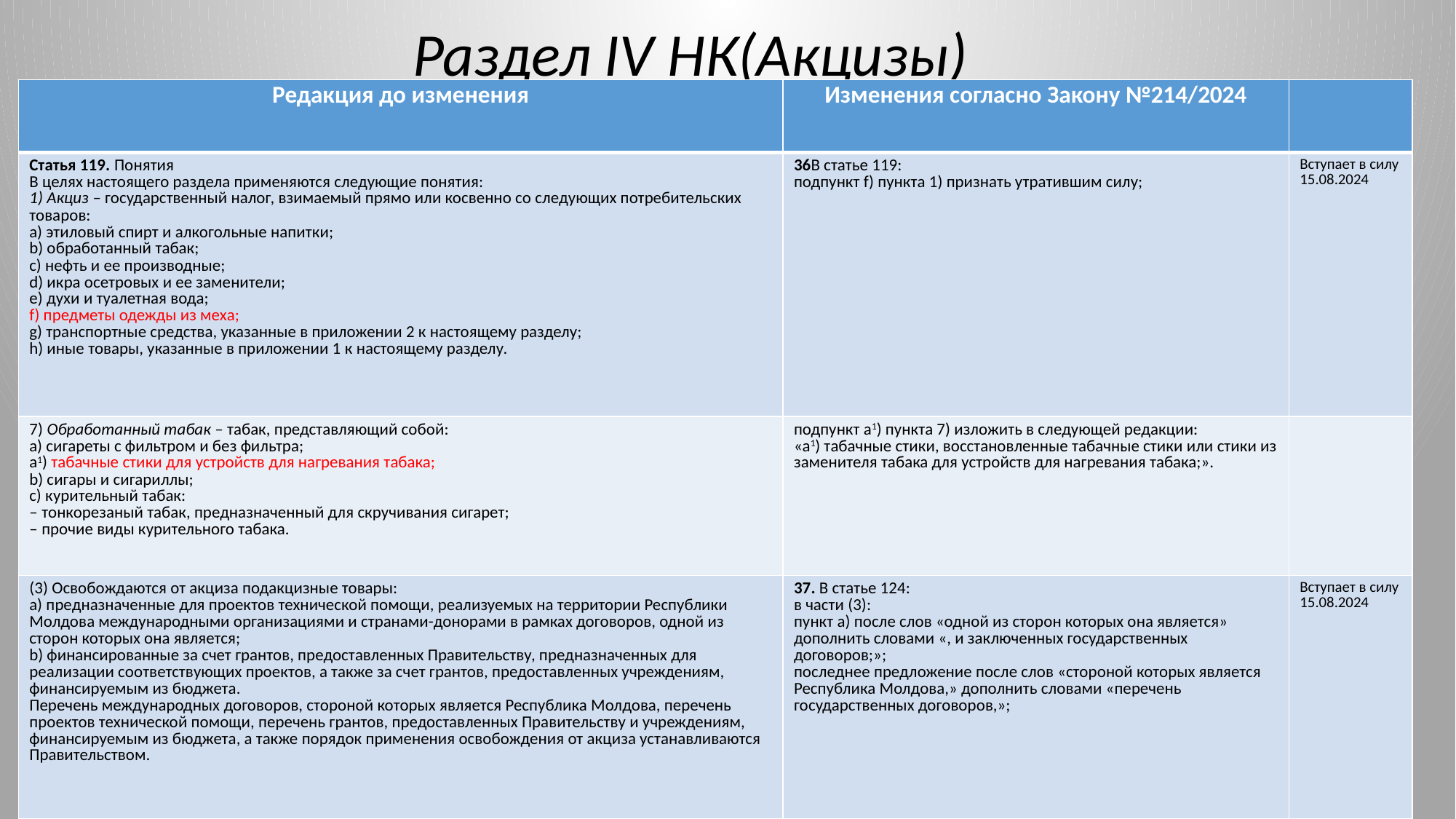

# Раздел IV НК(Aкцизы)
| Редакция до изменения | Изменения согласно Закону №214/2024 |  |
| --- | --- | --- |
| Статья 119. Понятия В целях настоящего раздела применяются следующие понятия: 1) Акциз – государственный налог, взимаемый прямо или косвенно со следующих потребительских товаров: а) этиловый спирт и алкогольные напитки; b) обработанный табак; c) нефть и ее производные; d) икра осетровых и ее заменители; e) духи и туалетная вода; f) предметы одежды из меха; g) транспортные средства, указанные в приложении 2 к настоящему разделу; h) иные товары, указанные в приложении 1 к настоящему разделу. | 36В статье 119: подпункт f) пункта 1) признать утратившим силу; | Вступает в силу 15.08.2024 |
| 7) Обработанный табак – табак, представляющий собой: а) сигареты с фильтром и без фильтра; a1) табачные стики для устройств для нагревания табака; b) сигары и сигариллы; c) курительный табак: – тонкорезаный табак, предназначенный для скручивания сигарет; – прочие виды курительного табака. | подпункт a1) пункта 7) изложить в следующей редакции: «a1) табачные стики, восстановленные табачные стики или стики из заменителя табака для устройств для нагревания табака;». |  |
| (3) Освобождаются от акциза подакцизные товары: a) предназначенные для проектов технической помощи, реализуемых на территории Республики Молдова международными организациями и странами-донорами в рамках договоров, одной из сторон которых она является; b) финансированные за счет грантов, предоставленных Правительству, предназначенных для реализации соответствующих проектов, а также за счет грантов, предоставленных учреждениям, финансируемым из бюджета. Перечень международных договоров, стороной которых является Республика Молдова, перечень проектов технической помощи, перечень грантов, предоставленных Правительству и учреждениям, финансируемым из бюджета, а также порядок применения освобождения от акциза устанавливаются Правительством. | 37. В статье 124: в части (3): пункт a) после слов «одной из сторон которых она является» дополнить словами «, и заключенных государственных договоров;»; последнее предложение после слов «стороной которых является Республика Молдова,» дополнить словами «перечень государственных договоров,»; | Вступает в силу 15.08.2024 |
| (111) Не облагаются акцизами подакцизные товары, импортируемые юридическими лицами в некоммерческих целях, если внутренняя стоимость этих товаров не превышает сумму в 100 евро. Если их внутренняя стоимость превышает указанный необлагаемый лимит, акцизы исчисляются исходя из таможенной стоимости товаров, а указанный необлагаемый лимит не уменьшает их облагаемую стоимость. | часть (111) после слов «подакцизные товары,» дополнить словами «кроме предусмотренных статьей 220 Таможенного кодекса № 95/2021,». | Вступает в силу 15.08.2024 |